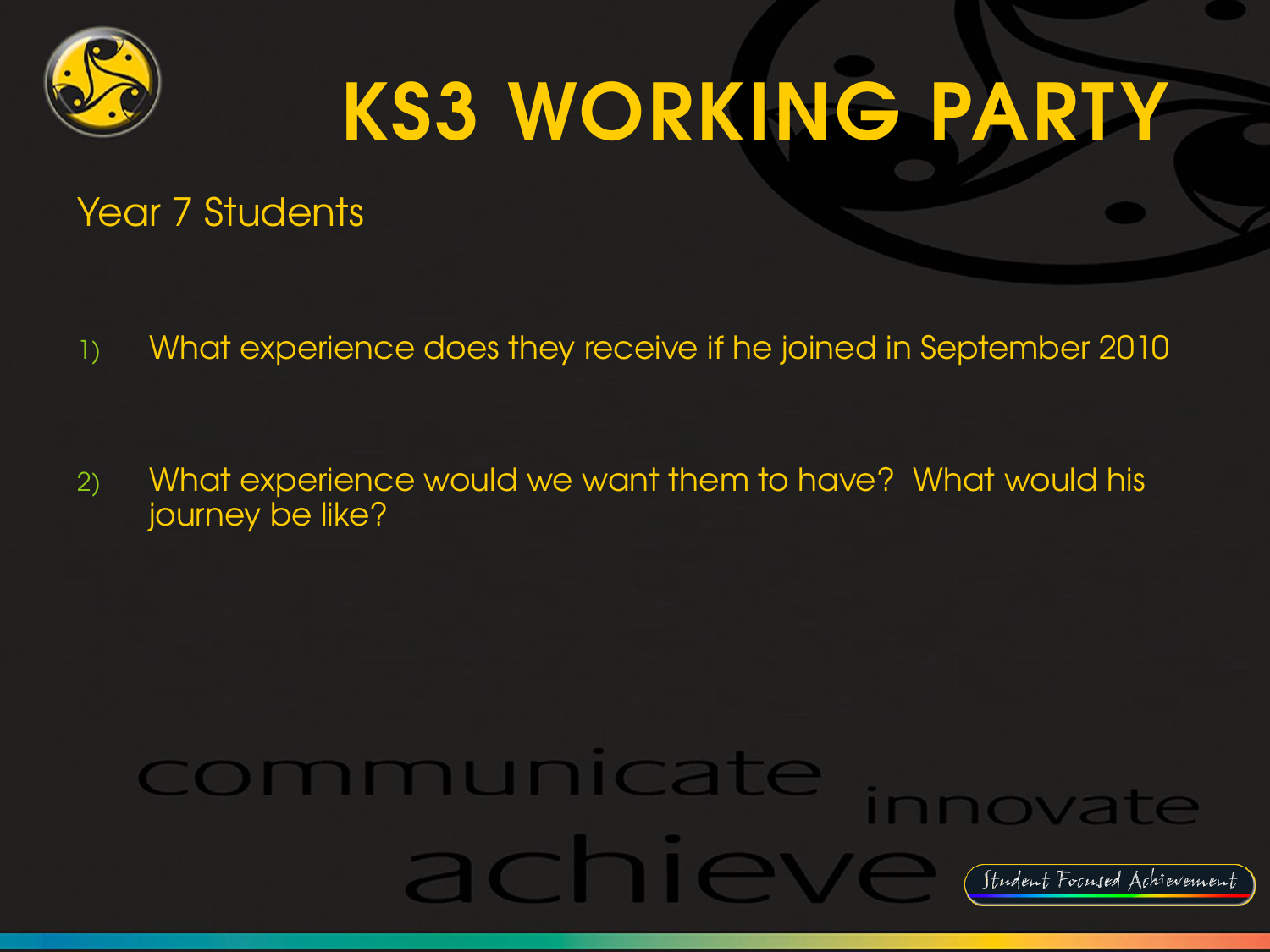

KS3 Working Party
Year 7 Students

What experience does they receive if he joined in September 2010

What experience would we want them to have?  What would his journey be like?